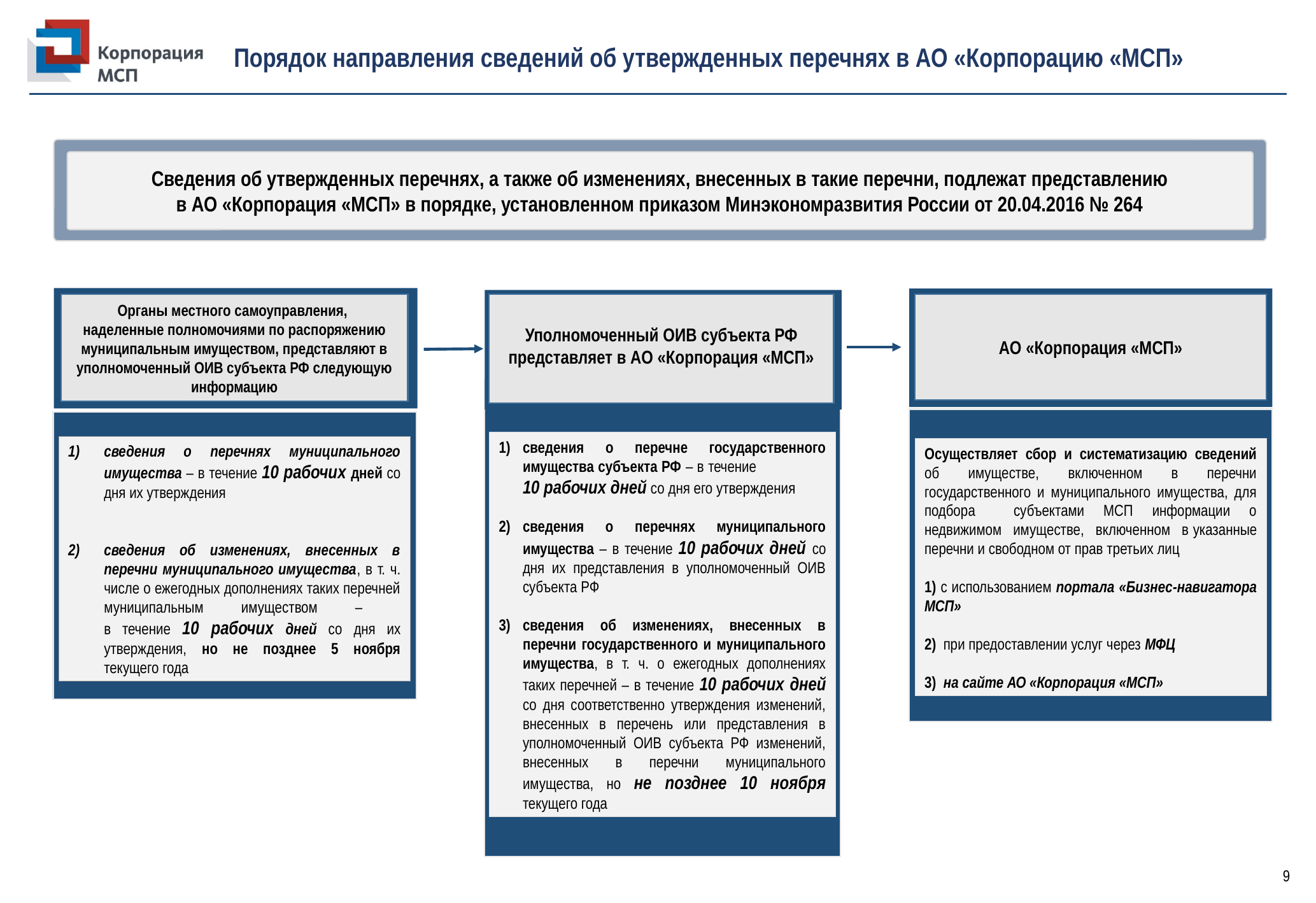

Порядок направления сведений об утвержденных перечнях в АО «Корпорацию «МСП»

Сведения об утвержденных перечнях, а также об изменениях, внесенных в такие перечни, подлежат представлению
 в АО «Корпорация «МСП» в порядке, установленном приказом Минэкономразвития России от 20.04.2016 № 264

АО «Корпорация «МСП»
Органы местного самоуправления,
наделенные полномочиями по распоряжению муниципальным имуществом, представляют в уполномоченный ОИВ субъекта РФ следующую информацию

Уполномоченный ОИВ субъекта РФ представляет в АО «Корпорация «МСП»

сведения о перечне государственного имущества субъекта РФ – в течение                  10 рабочих дней со дня его утверждения

сведения о перечнях муниципального имущества – в течение 10 рабочих дней со дня их представления в уполномоченный ОИВ субъекта РФ

сведения об изменениях, внесенных в перечни государственного и муниципального имущества, в т. ч. о ежегодных дополнениях таких перечней – в течение 10 рабочих дней со дня соответственно утверждения изменений, внесенных в перечень или представления в уполномоченный ОИВ субъекта РФ изменений, внесенных в перечни муниципального имущества, но не позднее 10 ноября текущего года
сведения о перечнях муниципального имущества – в течение 10 рабочих дней со дня их утверждения

сведения об изменениях, внесенных в перечни муниципального имущества, в т. ч. числе о ежегодных дополнениях таких перечней муниципальным имуществом –
в течение 10 рабочих дней со дня их утверждения, но не позднее 5 ноября текущего года
Осуществляет сбор и систематизацию сведений об имуществе, включенном в перечни государственного и муниципального имущества, для подбора  субъектами МСП информации о недвижимом имуществе, включенном в указанные перечни и свободном от прав третьих лиц

1) с использованием портала «Бизнес-навигатора МСП»

2)  при предоставлении услуг через МФЦ

3)  на сайте АО «Корпорация «МСП»

9